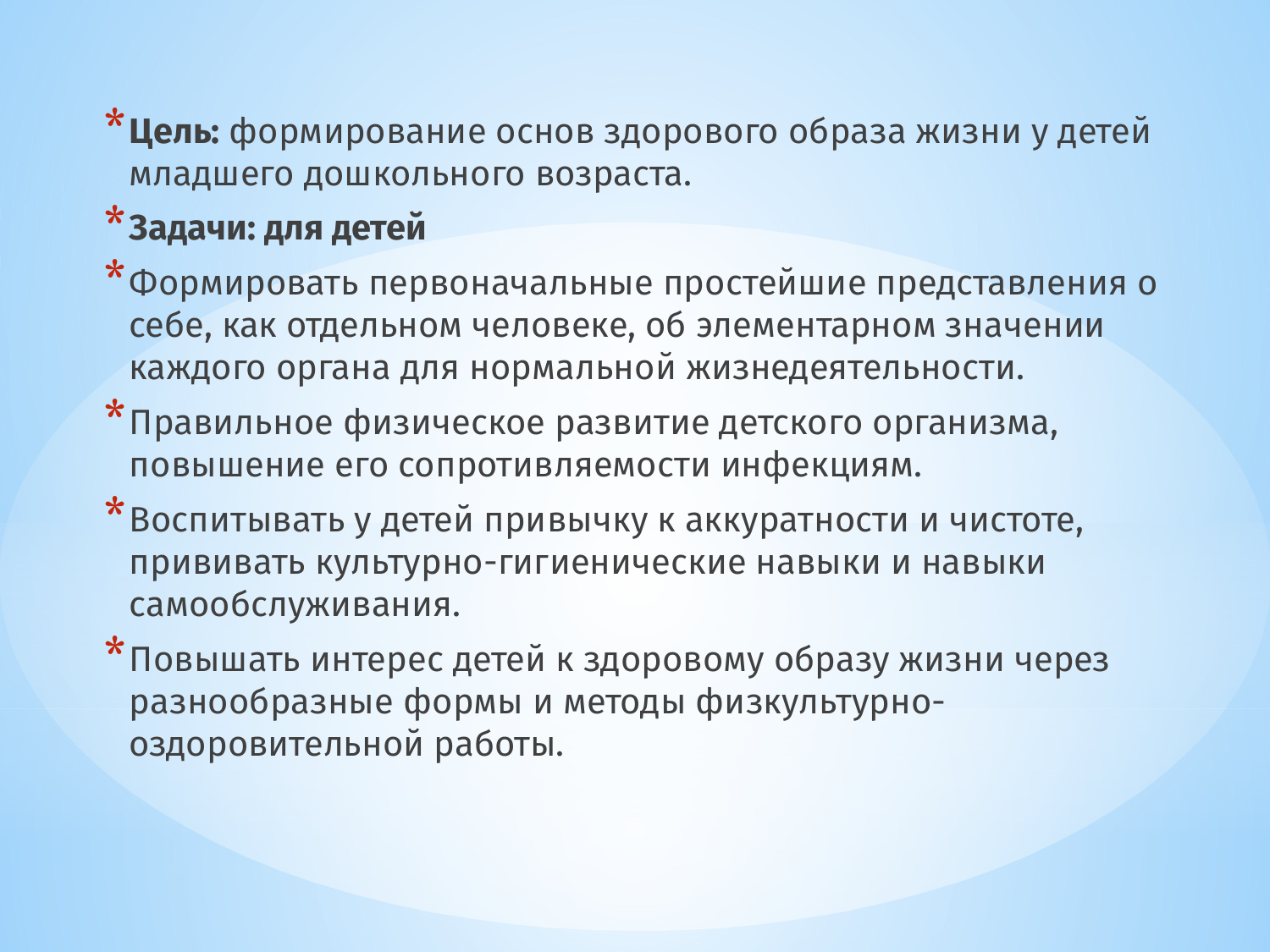

Цель: формирование основ здорового образа жизни у детей младшего дошкольного возраста.
Задачи: для детей
Формировать первоначальные простейшие представления о себе, как отдельном человеке, об элементарном значении каждого органа для нормальной жизнедеятельности.
Правильное физическое развитие детского организма, повышение его сопротивляемости инфекциям.
Воспитывать у детей привычку к аккуратности и чистоте, прививать культурно-гигиенические навыки и навыки самообслуживания.
Повышать интерес детей к здоровому образу жизни через разнообразные формы и методы физкультурно-оздоровительной работы.

#